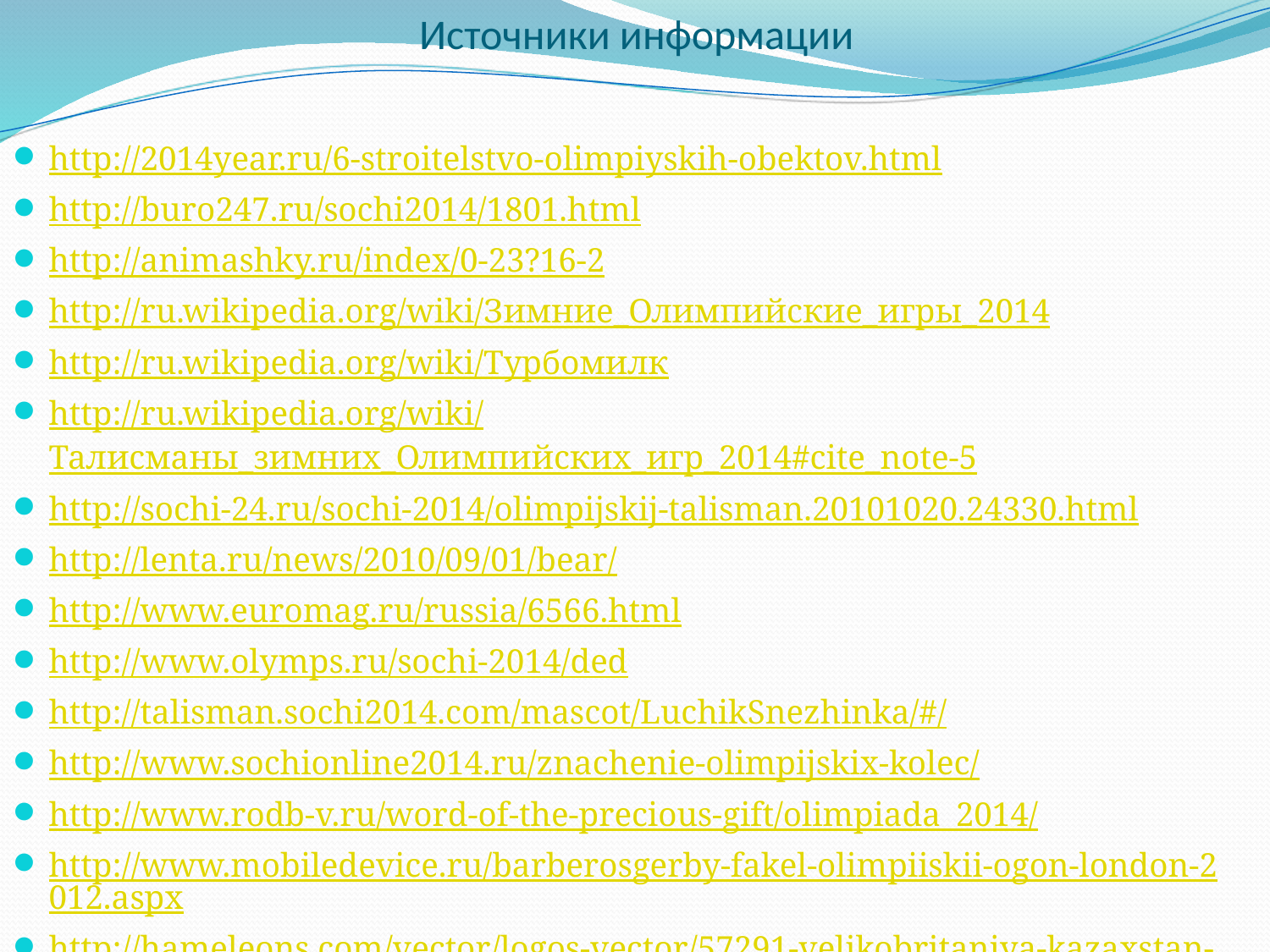

# Источники информации

http://2014year.ru/6-stroitelstvo-olimpiyskih-obektov.html
http://buro247.ru/sochi2014/1801.html
http://animashky.ru/index/0-23?16-2
http://ru.wikipedia.org/wiki/Зимние_Олимпийские_игры_2014
http://ru.wikipedia.org/wiki/Турбомилк
http://ru.wikipedia.org/wiki/Талисманы_зимних_Олимпийских_игр_2014#cite_note-5
http://sochi-24.ru/sochi-2014/olimpijskij-talisman.20101020.24330.html
http://lenta.ru/news/2010/09/01/bear/
http://www.euromag.ru/russia/6566.html
http://www.olymps.ru/sochi-2014/ded
http://talisman.sochi2014.com/mascot/LuchikSnezhinka/#/
http://www.sochionline2014.ru/znachenie-olimpijskix-kolec/
http://www.rodb-v.ru/word-of-the-precious-gift/olimpiada_2014/
http://www.mobiledevice.ru/barberosgerby-fakel-olimpiiskii-ogon-london-2012.aspx
http://hameleons.com/vector/logos-vector/57291-velikobritaniya-kazaxstan-2012.html